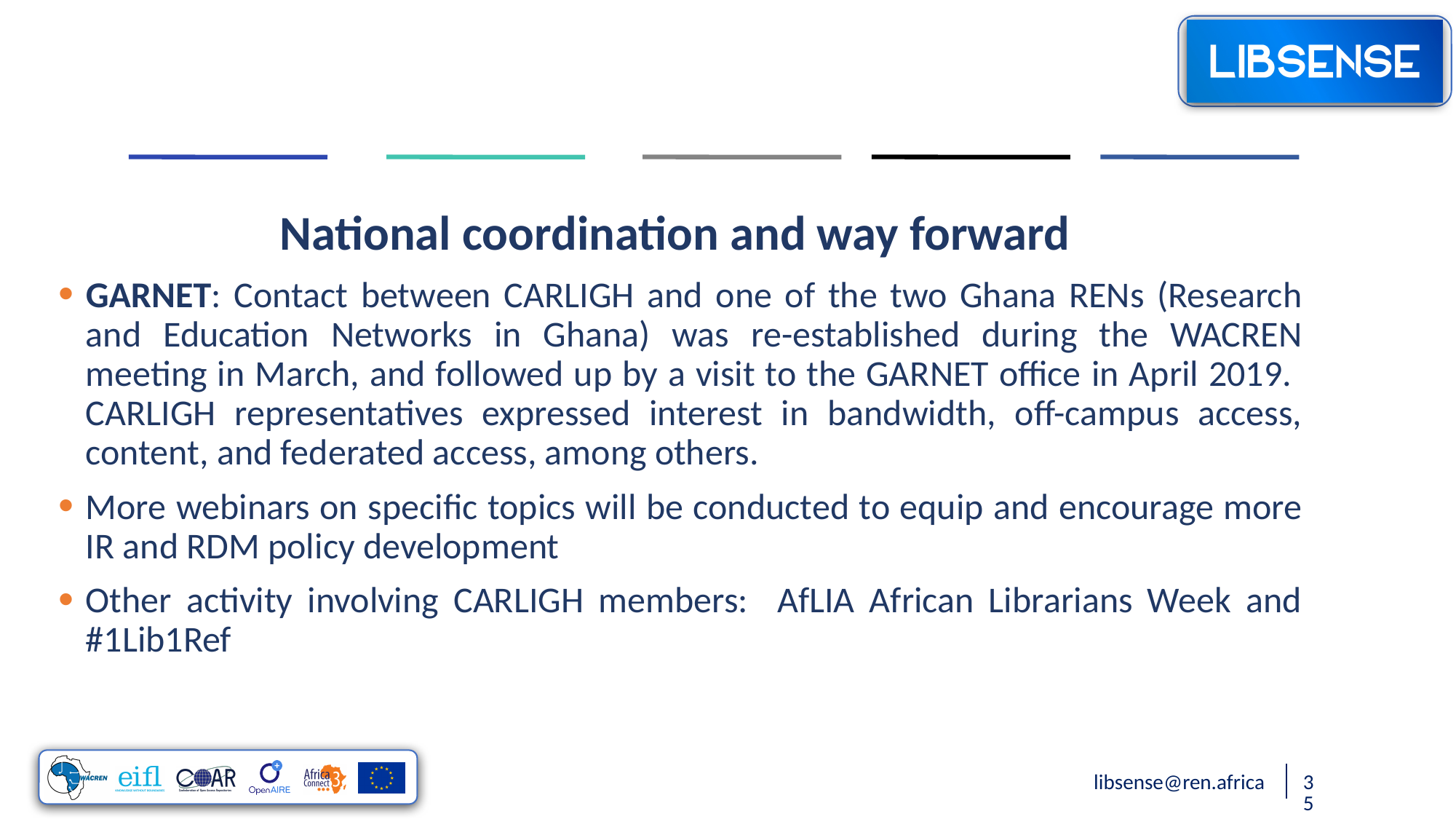

National coordination and way forward
GARNET: Contact between CARLIGH and one of the two Ghana RENs (Research and Education Networks in Ghana) was re-established during the WACREN meeting in March, and followed up by a visit to the GARNET office in April 2019.  CARLIGH representatives expressed interest in bandwidth, off-campus access, content, and federated access, among others.
More webinars on specific topics will be conducted to equip and encourage more IR and RDM policy development
Other activity involving CARLIGH members:  AfLIA African Librarians Week and #1Lib1Ref
libsense@ren.africa
35